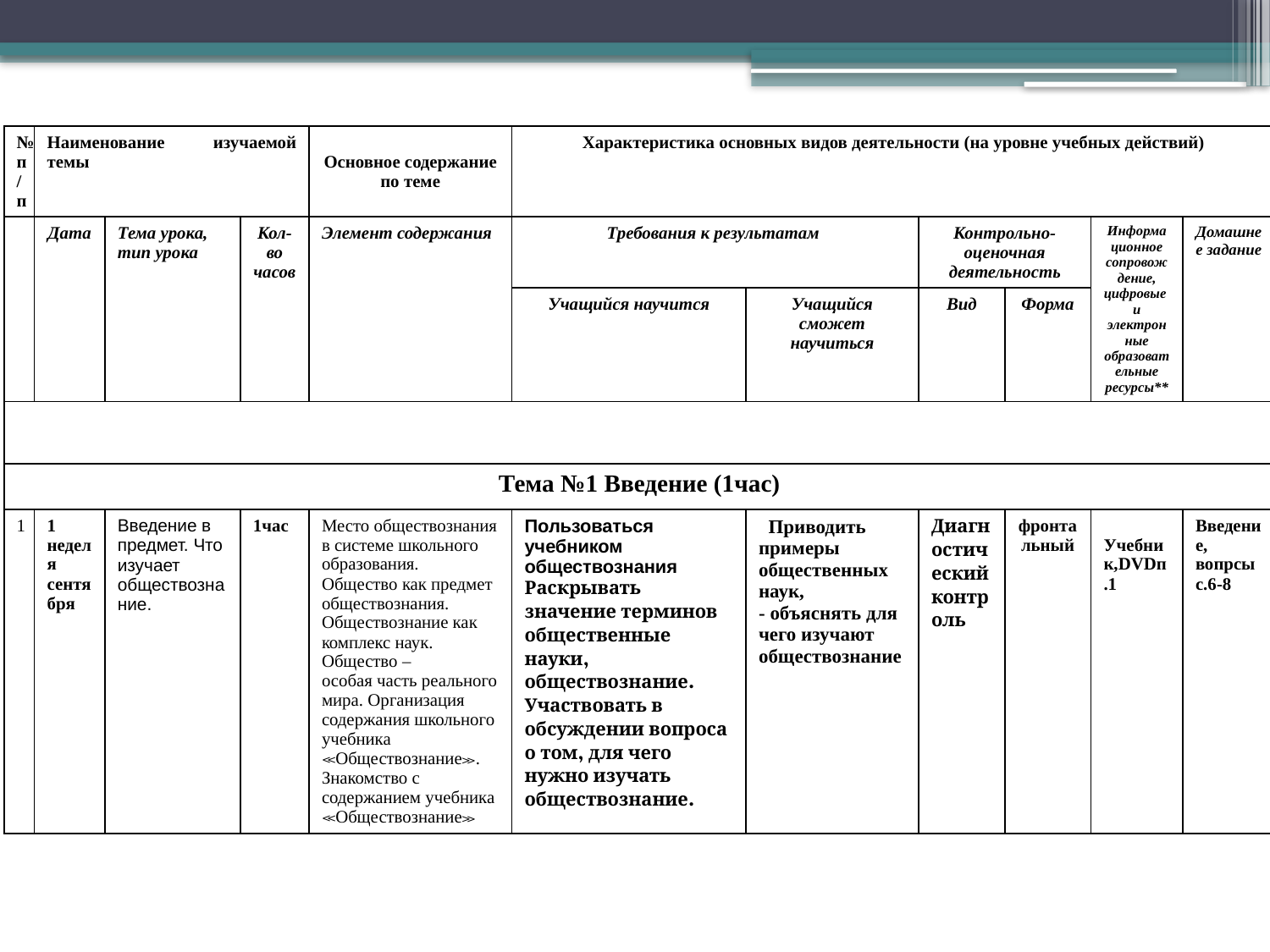

| № п/п | Наименование изучаемой темы |  |  | Основное содержание по теме | Характеристика основных видов деятельности (на уровне учебных действий) |  |  |  |  |  |
| --- | --- | --- | --- | --- | --- | --- | --- | --- | --- | --- |
|  | Дата | Тема урока, тип урока | Кол-во часов | Элемент содержания | Требования к результатам |  | Контрольно-оценочная деятельность |  | Информационное сопровождение, цифровые и электронные образовательные ресурсы\*\* | Домашнее задание |
|  |  |  |  |  | Учащийся научится | Учащийся сможет научиться | Вид | Форма |  |  |
|  |  |  |  |  |  |  |  |  |  |  |
| Тема №1 Введение (1час) |  |  |  |  |  |  |  |  |  |  |
| 1 | 1 неделя сентября | Введение в предмет. Что изучает обществознание. | 1час | Место обществознания в системе школьного образования. Общество как предмет обществознания. Обществознание как комплекс наук. Общество – особая часть реального мира. Организация содержания школьного учебника ≪Обществознание≫. Знакомство с содержанием учебника ≪Обществознание≫ | Пользоваться учебником обществознания Раскрывать значение терминов общественные науки, обществознание. Участвовать в обсуждении вопроса о том, для чего нужно изучать обществознание. | Приводить примеры общественных наук, - объяснять для чего изучают обществознание | Диагностический контроль | фронтальный | Учебник,DVDп.1 | Введение, вопрсы с.6-8 |